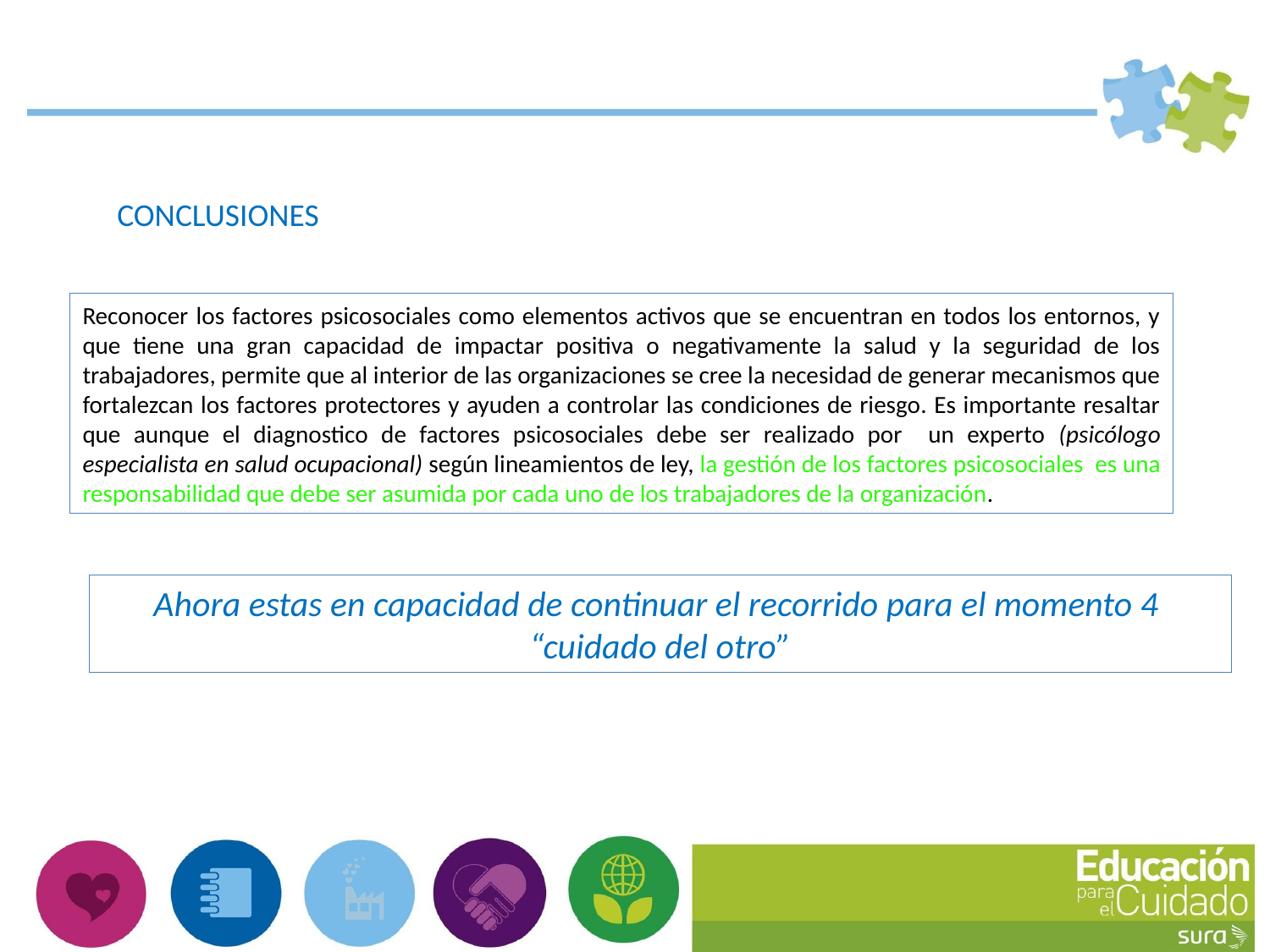

CONCLUSIONES
Reconocer los factores psicosociales como elementos activos que se encuentran en todos los entornos, y que tiene una gran capacidad de impactar positiva o negativamente la salud y la seguridad de los trabajadores, permite que al interior de las organizaciones se cree la necesidad de generar mecanismos que fortalezcan los factores protectores y ayuden a controlar las condiciones de riesgo. Es importante resaltar que aunque el diagnostico de factores psicosociales debe ser realizado por  un experto (psicólogo especialista en salud ocupacional) según lineamientos de ley, la gestión de los factores psicosociales  es una responsabilidad que debe ser asumida por cada uno de los trabajadores de la organización.
Ahora estas en capacidad de continuar el recorrido para el momento 4  “cuidado del otro”